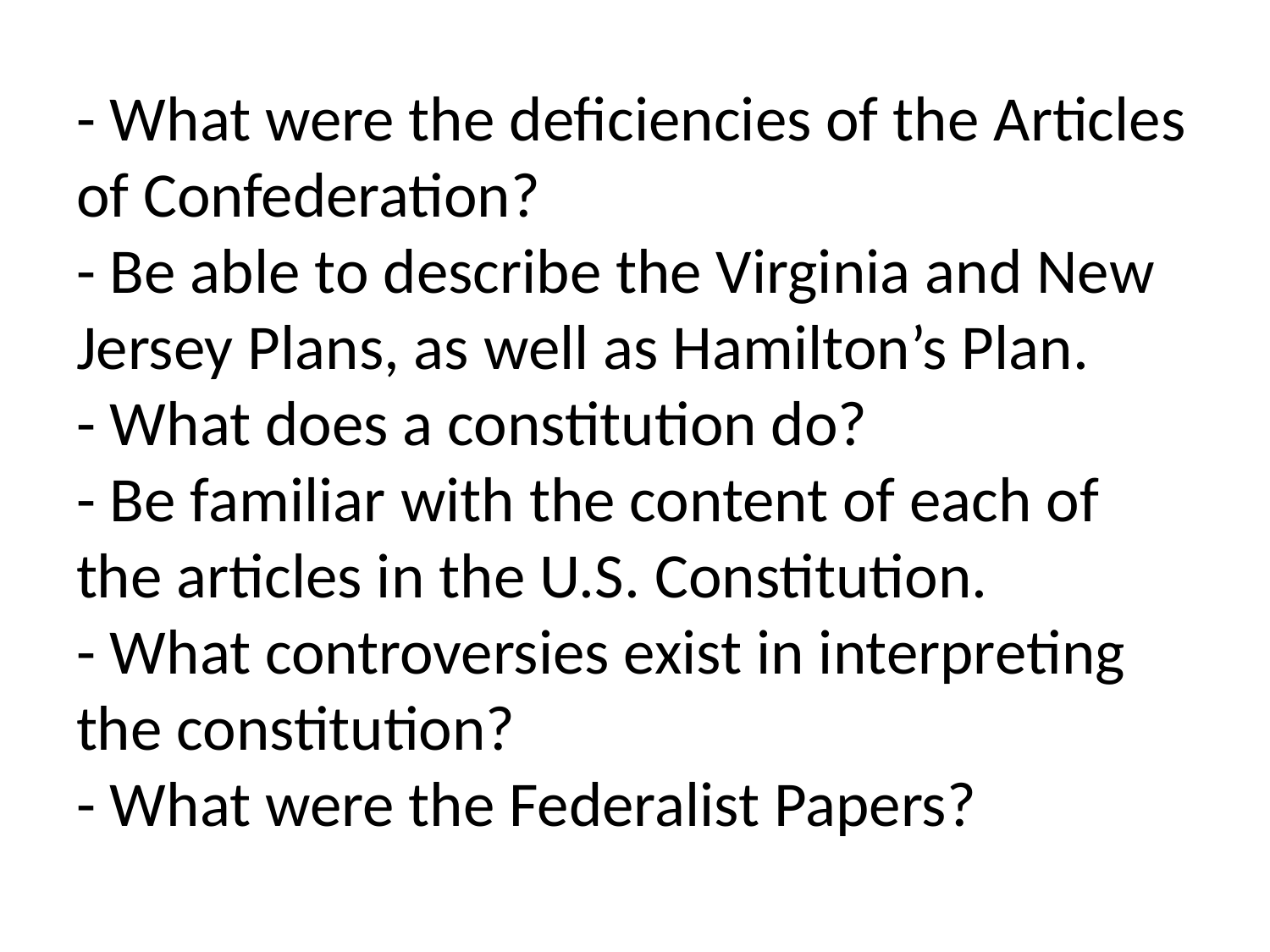

# - What were the deficiencies of the Articles of Confederation? - Be able to describe the Virginia and New Jersey Plans, as well as Hamilton’s Plan. - What does a constitution do? - Be familiar with the content of each of the articles in the U.S. Constitution. - What controversies exist in interpreting the constitution? - What were the Federalist Papers?